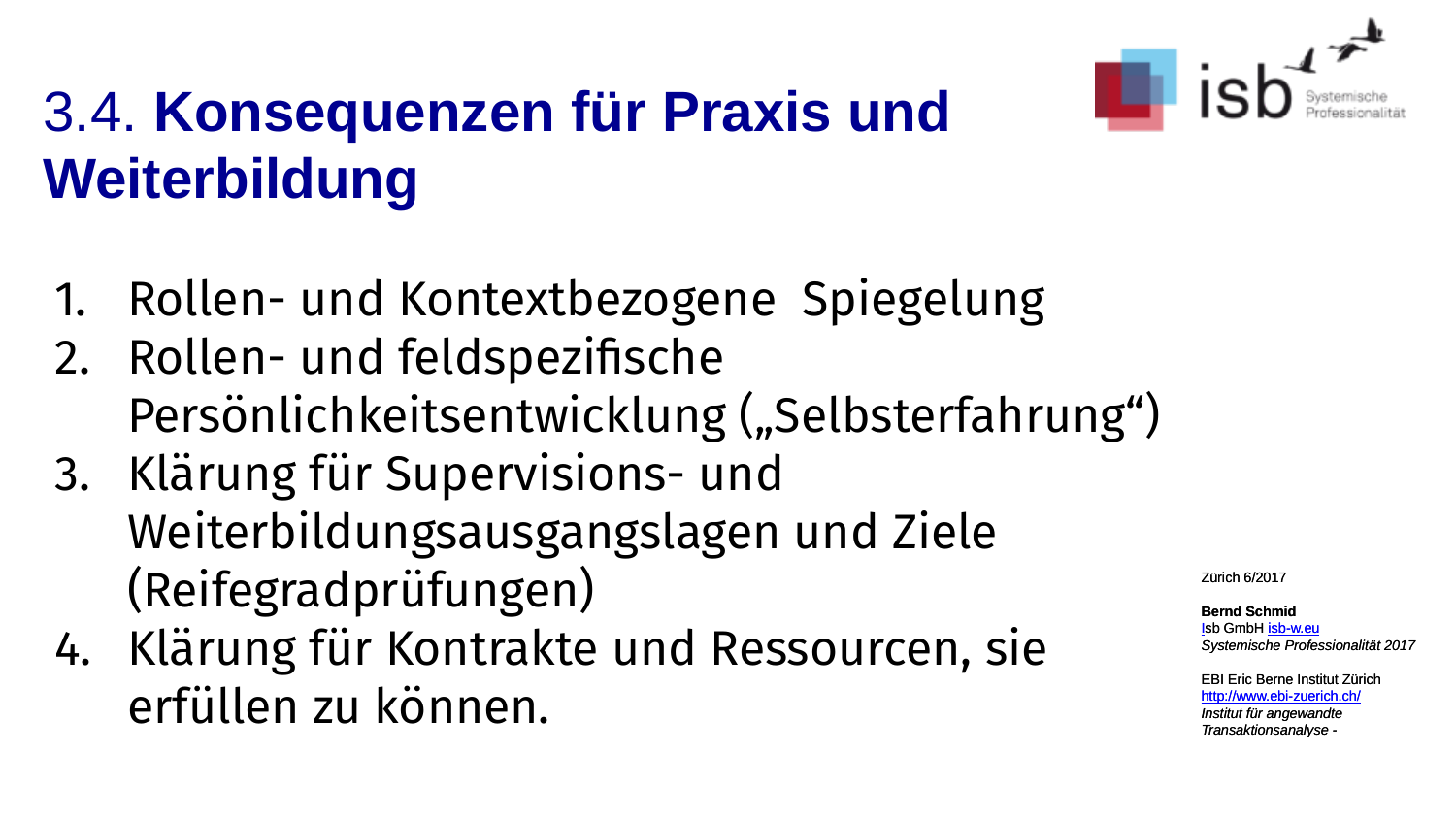

3.4. Konsequenzen für Praxis und Weiterbildung
Rollen- und Kontextbezogene  Spiegelung
Rollen- und feldspezifische Persönlichkeitsentwicklung („Selbsterfahrung“)
Klärung für Supervisions- und Weiterbildungsausgangslagen und Ziele (Reifegradprüfungen)
Klärung für Kontrakte und Ressourcen, sie erfüllen zu können.

Zürich 6/2017
Bernd Schmid
Isb GmbH isb-w.eu
Systemische Professionalität 2017

EBI Eric Berne Institut Zürich
http://www.ebi-zuerich.ch/
Institut für angewandte Transaktionsanalyse -